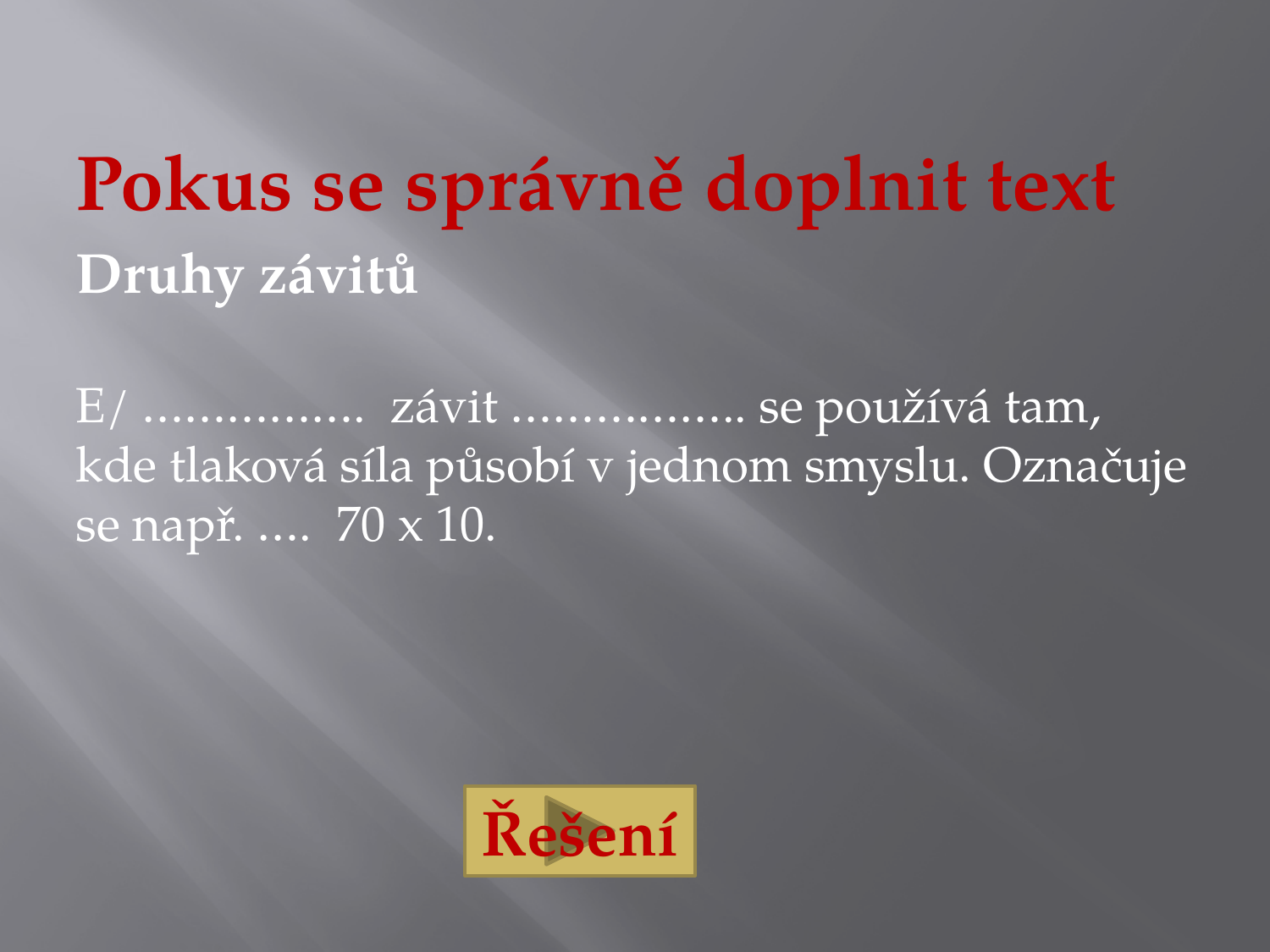

Pokus se správně doplnit text
Druhy závitů

E/ …………….  závit …………….. se používá tam, kde tlaková síla působí v jednom smyslu. Označuje se např. ….  70 x 10.

Řešení